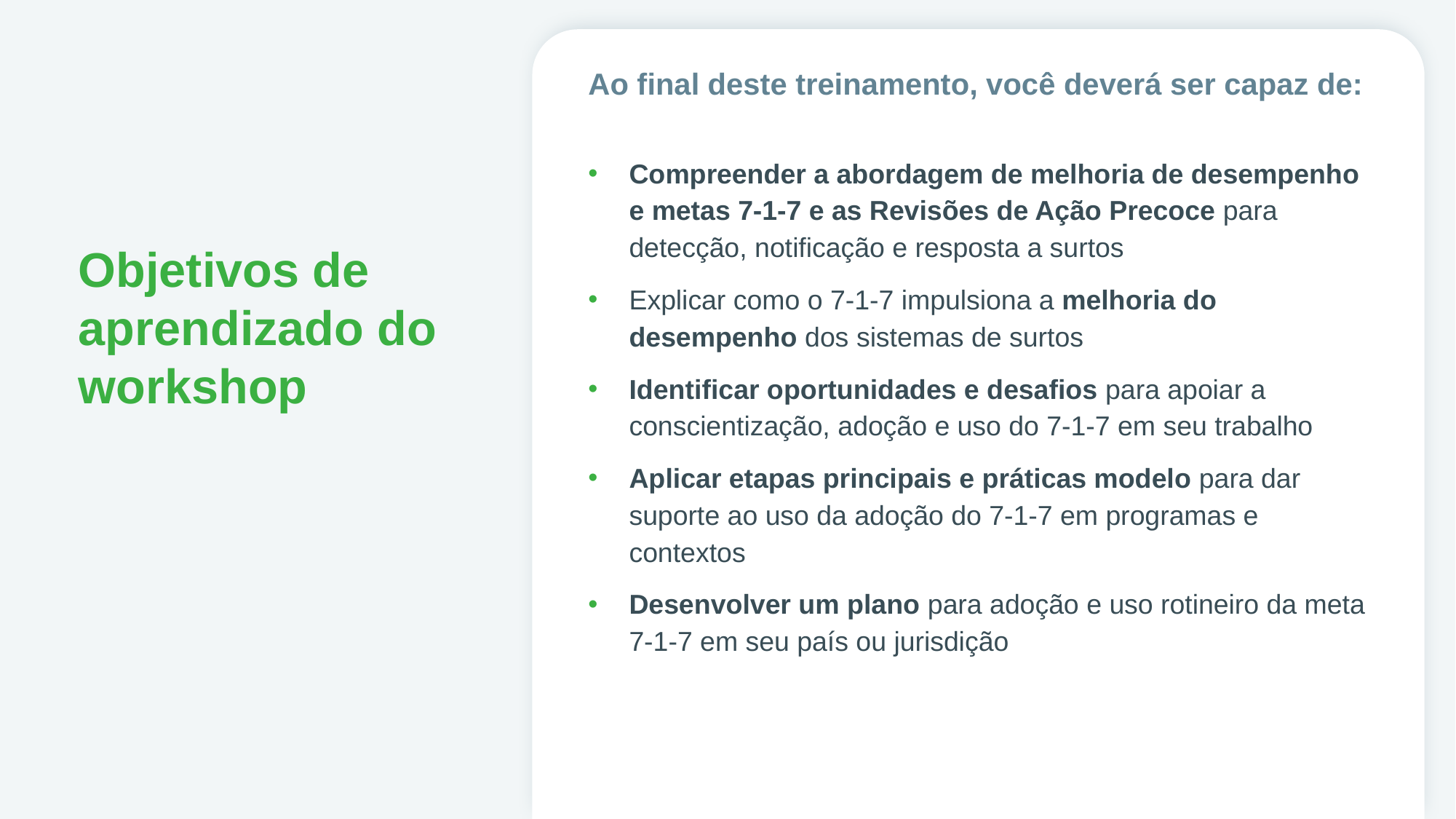

Ao final deste treinamento, você deverá ser capaz de:
# Objetivos de aprendizado do workshop
Compreender a abordagem de melhoria de desempenho e metas 7-1-7 e as Revisões de Ação Precoce para detecção, notificação e resposta a surtos
Explicar como o 7-1-7 impulsiona a melhoria do desempenho dos sistemas de surtos
Identificar oportunidades e desafios para apoiar a conscientização, adoção e uso do 7-1-7 em seu trabalho
Aplicar etapas principais e práticas modelo para dar suporte ao uso da adoção do 7-1-7 em programas e contextos
Desenvolver um plano para adoção e uso rotineiro da meta 7-1-7 em seu país ou jurisdição